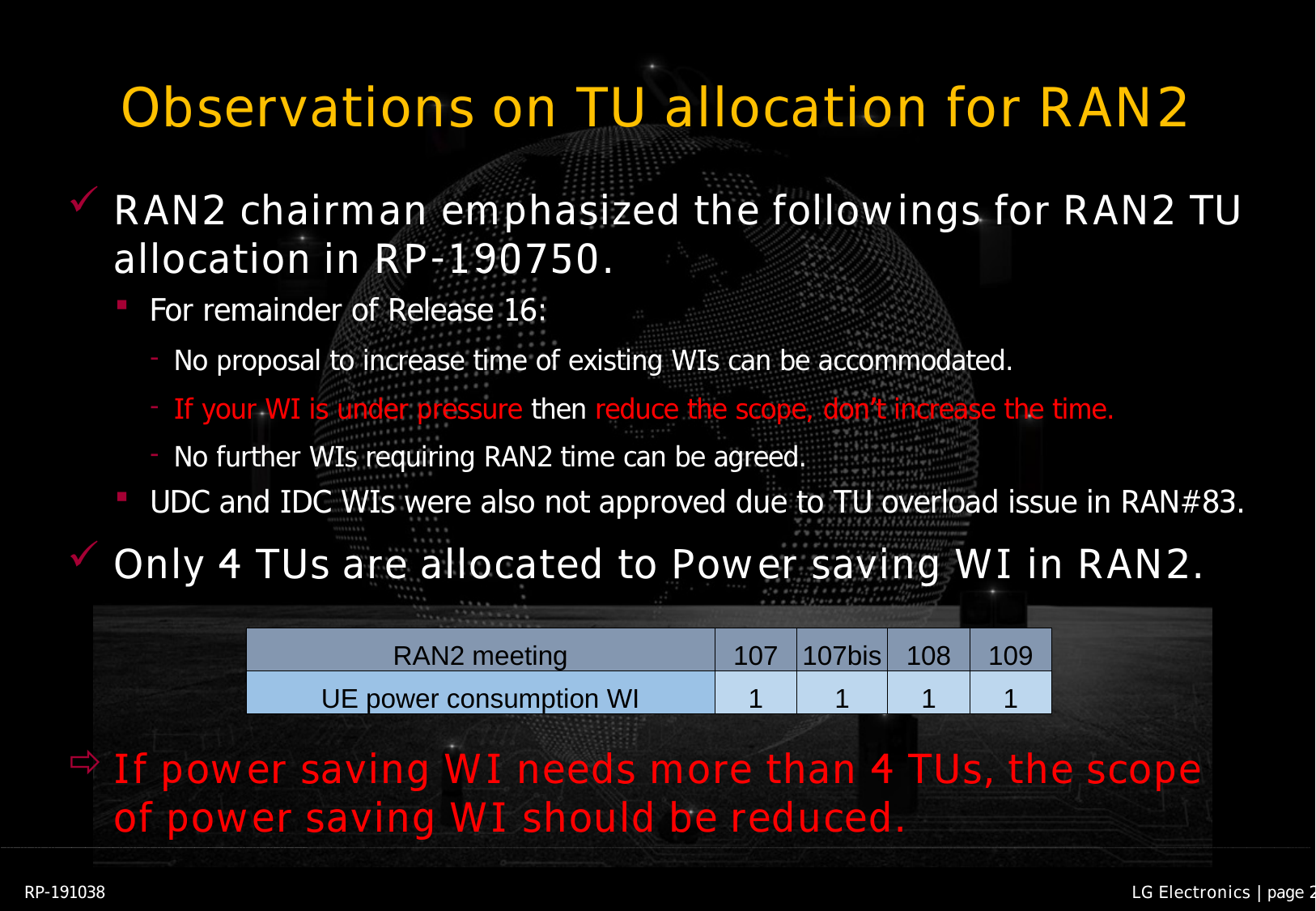

# Observations on TU allocation for RAN2
RAN2 chairman emphasized the followings for RAN2 TU allocation in RP-190750.
For remainder of Release 16:
No proposal to increase time of existing WIs can be accommodated.
If your WI is under pressure then reduce the scope, don’t increase the time.
No further WIs requiring RAN2 time can be agreed.
UDC and IDC WIs were also not approved due to TU overload issue in RAN#83.
Only 4 TUs are allocated to Power saving WI in RAN2.

If power saving WI needs more than 4 TUs, the scope of power saving WI should be reduced.

| RAN2 meeting | 107 | 107bis | 108 | 109 |
| --- | --- | --- | --- | --- |
| UE power consumption WI | 1 | 1 | 1 | 1 |